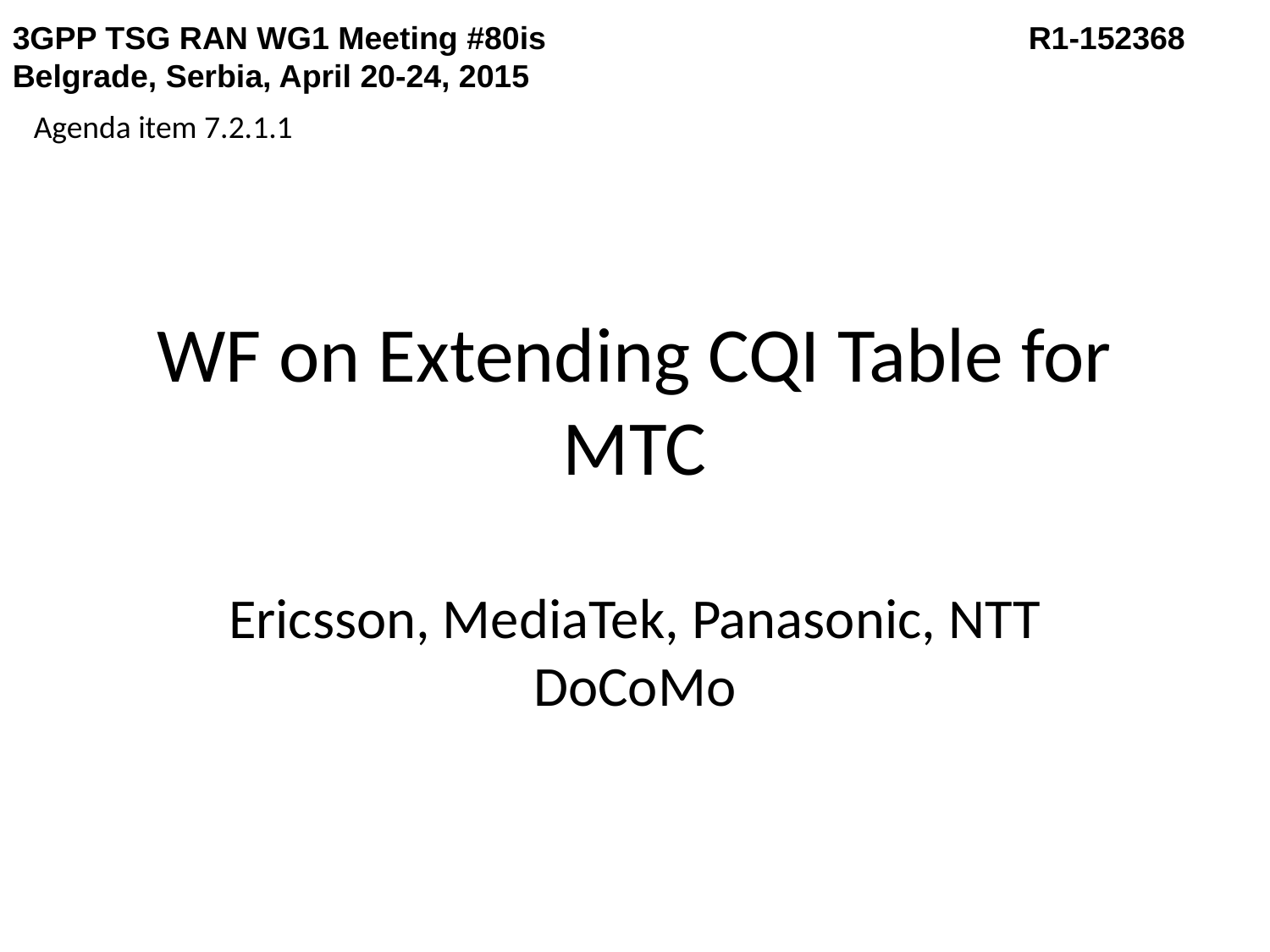

3GPP TSG RAN WG1 Meeting #80is 				R1-152368
Belgrade, Serbia, April 20-24, 2015
Agenda item 7.2.1.1
# WF on Extending CQI Table for MTC
Ericsson, MediaTek, Panasonic, NTT DoCoMo